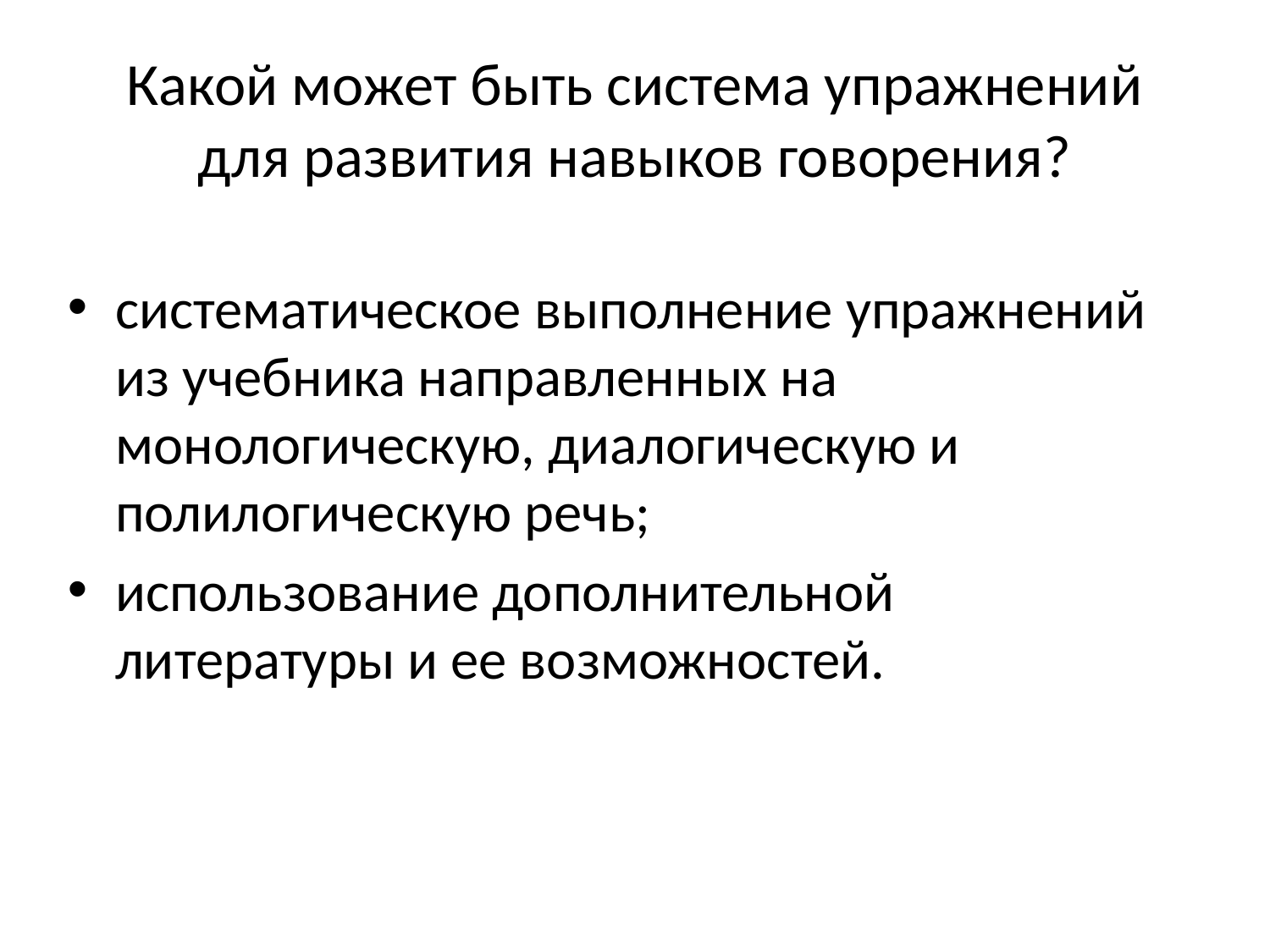

# Какой может быть система упражнений для развития навыков говорения?
систематическое выполнение упражнений из учебника направленных на монологическую, диалогическую и полилогическую речь;
использование дополнительной литературы и ее возможностей.